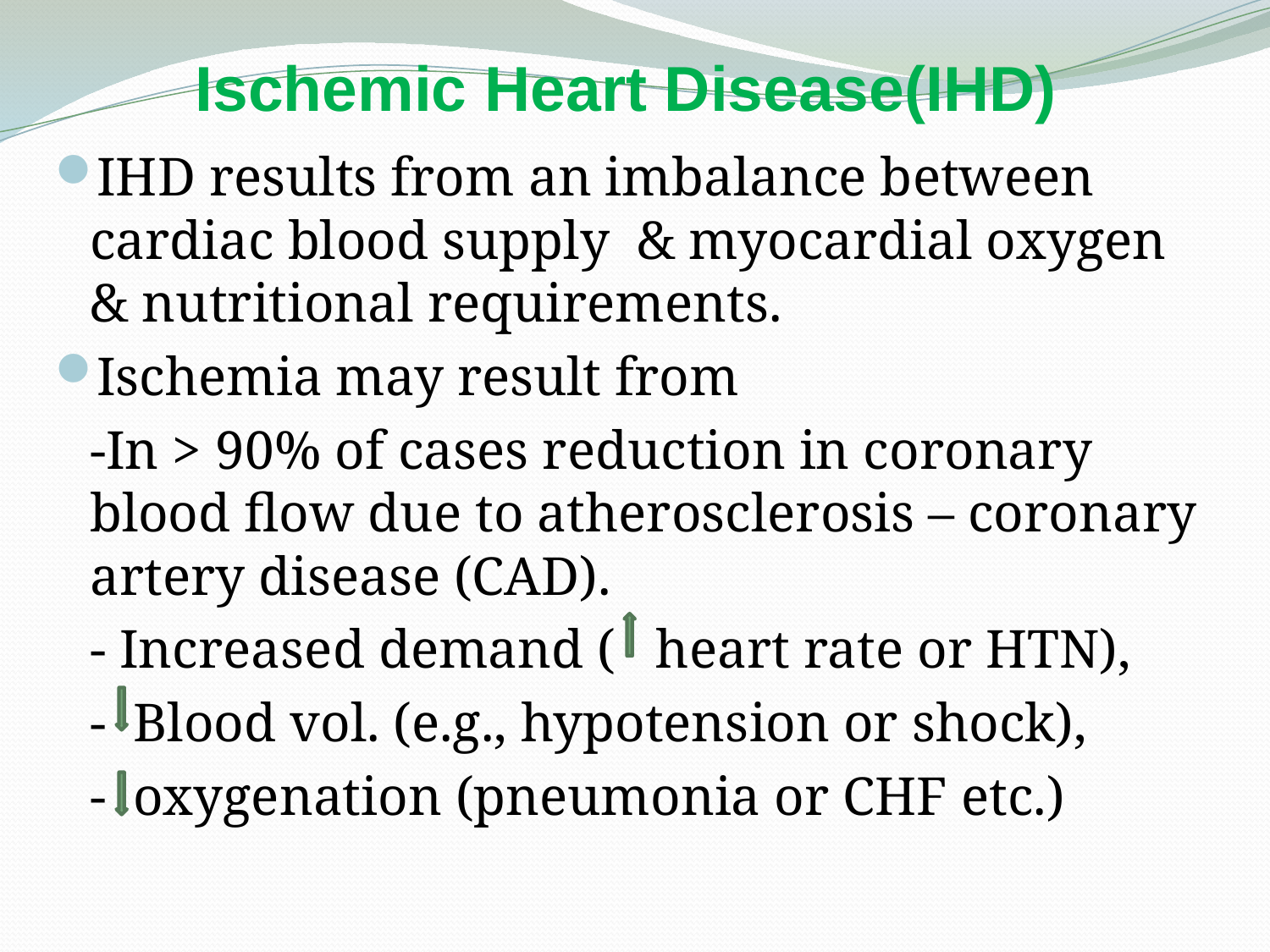

# Ischemic Heart Disease(IHD)
IHD results from an imbalance between cardiac blood supply  & myocardial oxygen & nutritional requirements.
Ischemia may result from
	-In > 90% of cases reduction in coronary blood flow due to atherosclerosis – coronary  artery disease (CAD).
	- Increased demand (   heart rate or HTN),
	-  Blood vol. (e.g., hypotension or shock),
	-  oxygenation (pneumonia or CHF etc.)